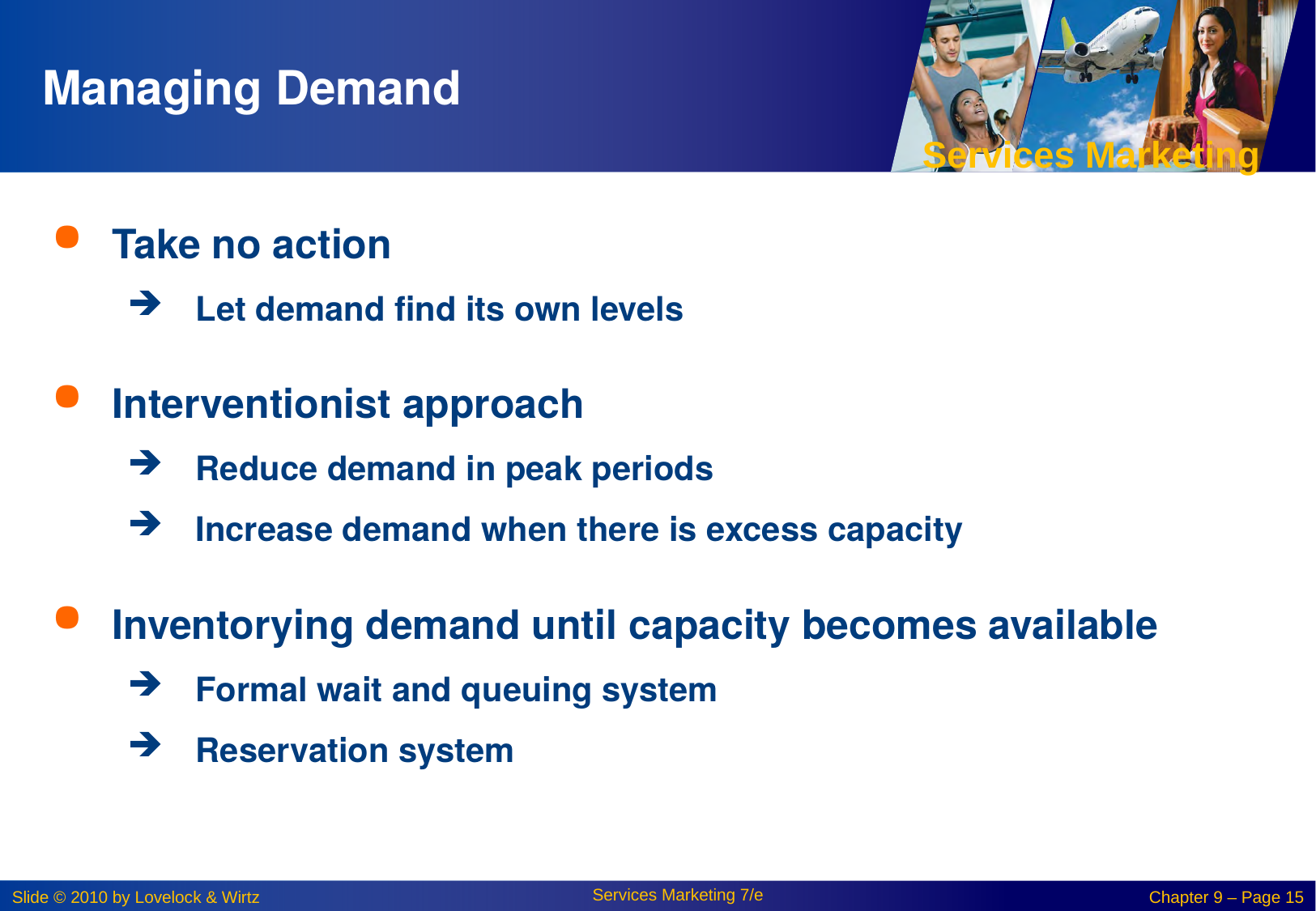

# Managing Demand
Take no action
Let demand find its own levels
Interventionist approach
Reduce demand in peak periods
Increase demand when there is excess capacity
Inventorying demand until capacity becomes available
Formal wait and queuing system
Reservation system